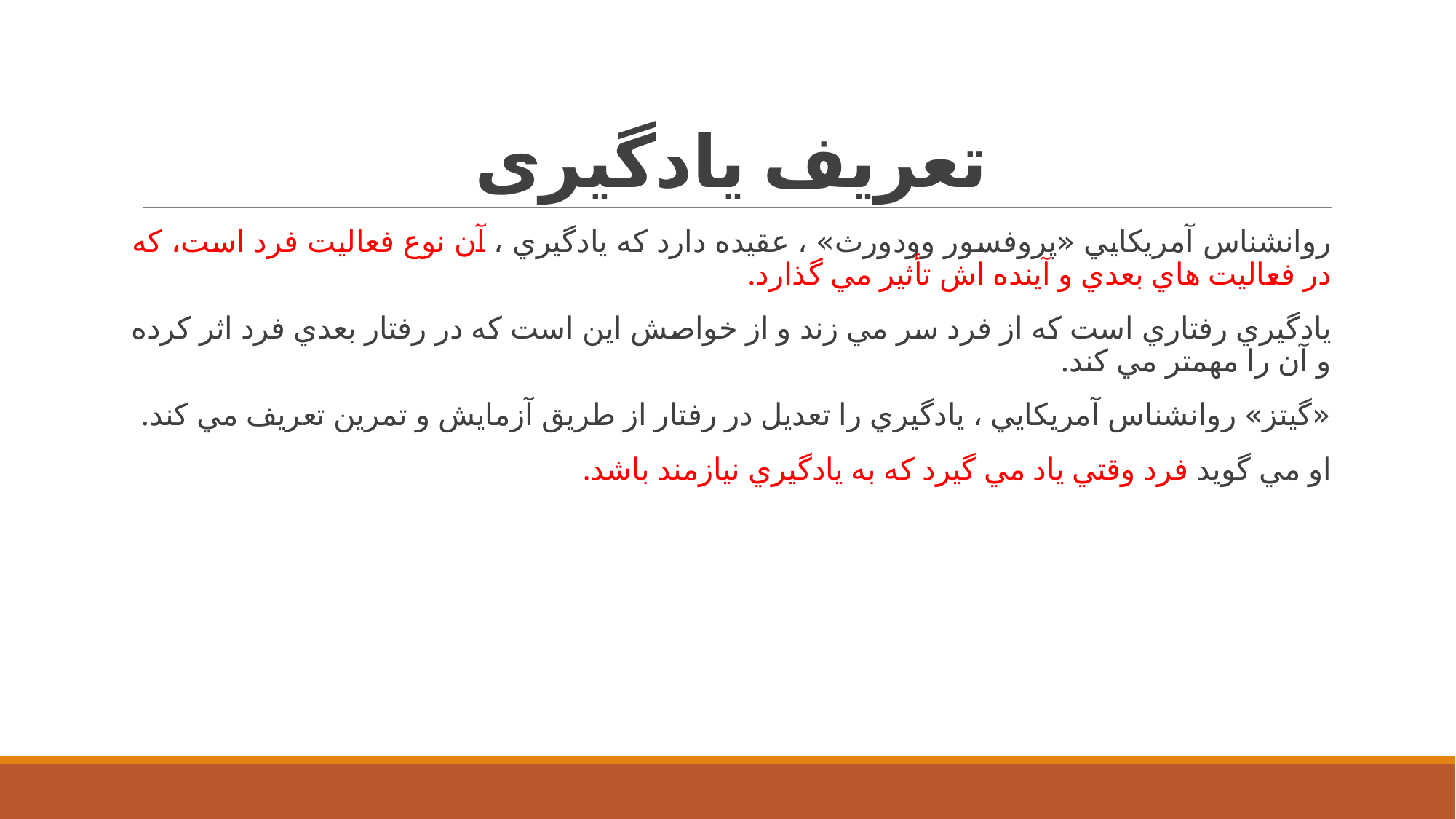

# تعریف یادگیری
روانشناس آمريكايي «پروفسور وودورث» ، عقيده دارد كه يادگيري ، آن نوع فعاليت فرد است، كه در فعاليت هاي بعدي و آينده اش تأثير مي گذارد.
يادگيري رفتاري است كه از فرد سر مي زند و از خواصش اين است كه در رفتار بعدي فرد اثر كرده و آن را مهمتر مي كند.
«گیتز» روانشناس آمريكايي ، يادگيري را تعديل در رفتار از طريق آزمايش و تمرين تعريف مي كند.
او مي گويد فرد وقتي ياد مي گيرد كه به يادگيري نيازمند باشد.